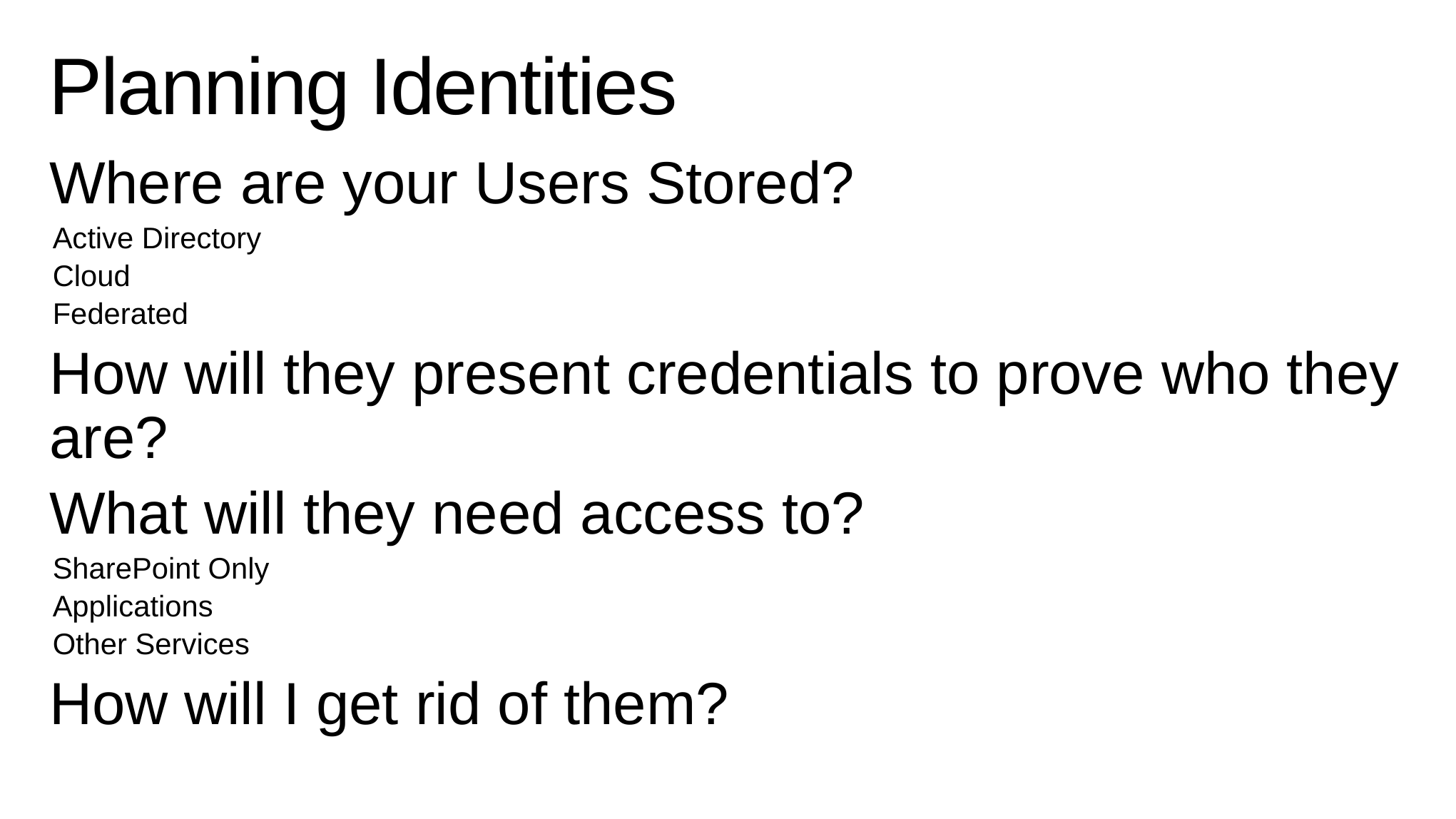

# Planning Identities
Where are your Users Stored?
Active Directory
Cloud
Federated
How will they present credentials to prove who they are?
What will they need access to?
SharePoint Only
Applications
Other Services
How will I get rid of them?